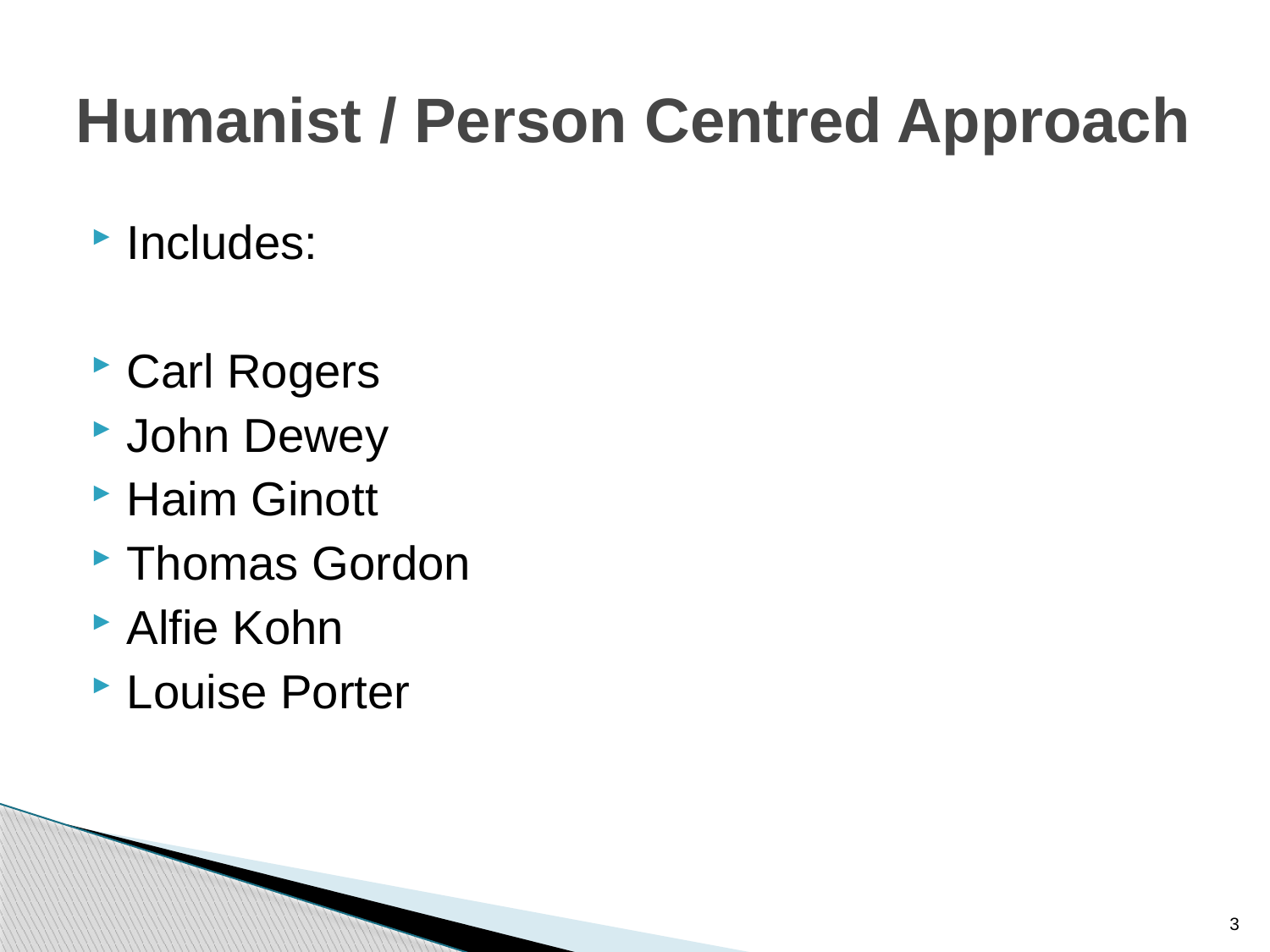

# Humanist / Person Centred Approach
Includes:

Carl Rogers
John Dewey
Haim Ginott
Thomas Gordon
Alfie Kohn
Louise Porter
3